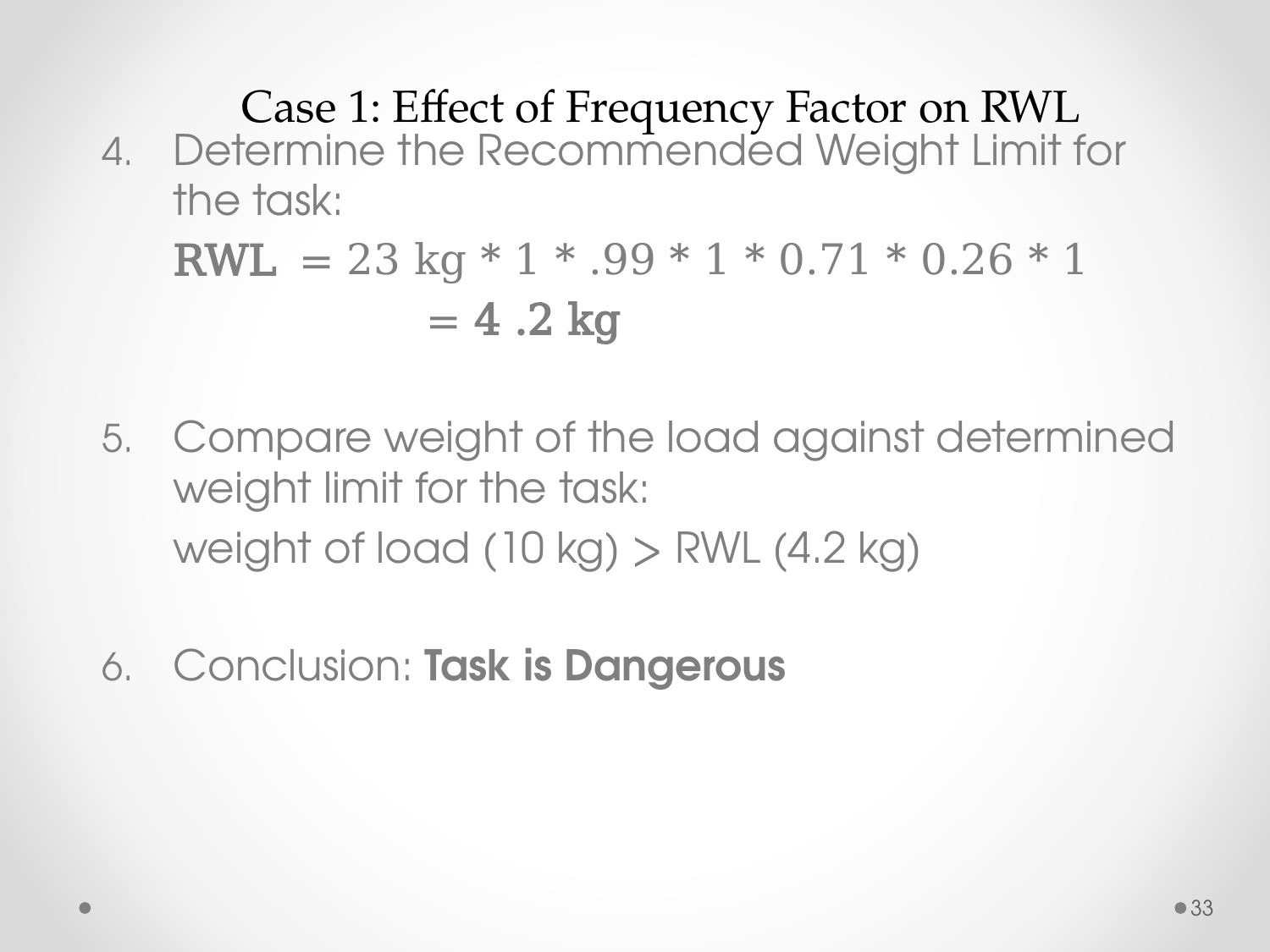

# Case 1: Effect of Frequency Factor on RWL

Determine the Recommended Weight Limit for the task:
	RWL 	= 23 kg * 1 * .99 * 1 * 0.71 * 0.26 * 1
			= 4 .2 kg

Compare weight of the load against determined weight limit for the task:
	weight of load (10 kg) > RWL (4.2 kg)

Conclusion: Task is Dangerous
33